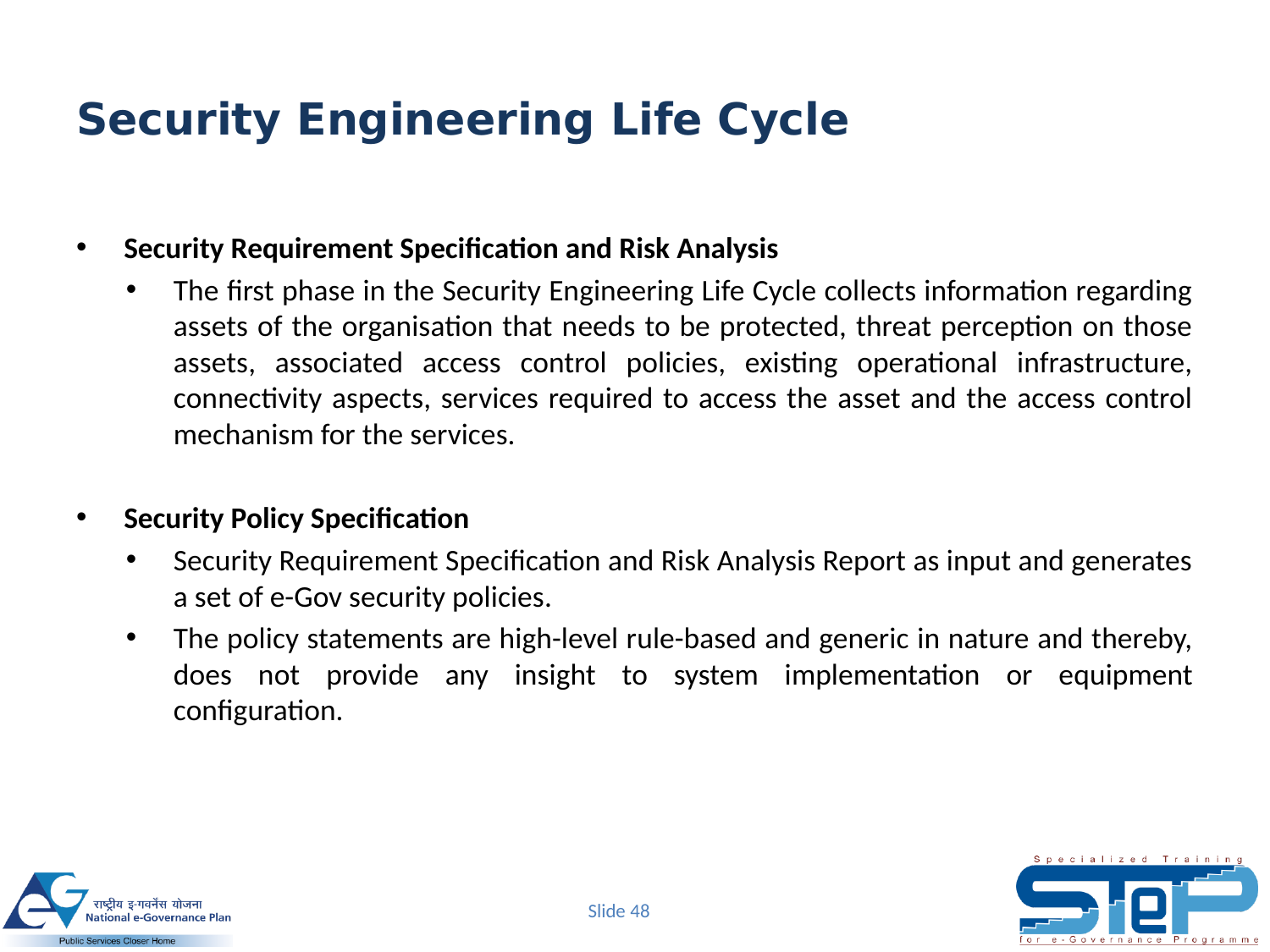

# Security Engineering Life Cycle
Security Requirement Specification and Risk Analysis
The first phase in the Security Engineering Life Cycle collects information regarding assets of the organisation that needs to be protected, threat perception on those assets, associated access control policies, existing operational infrastructure, connectivity aspects, services required to access the asset and the access control mechanism for the services.

Security Policy Specification
Security Requirement Specification and Risk Analysis Report as input and generates a set of e-Gov security policies.
The policy statements are high-level rule-based and generic in nature and thereby, does not provide any insight to system implementation or equipment configuration.